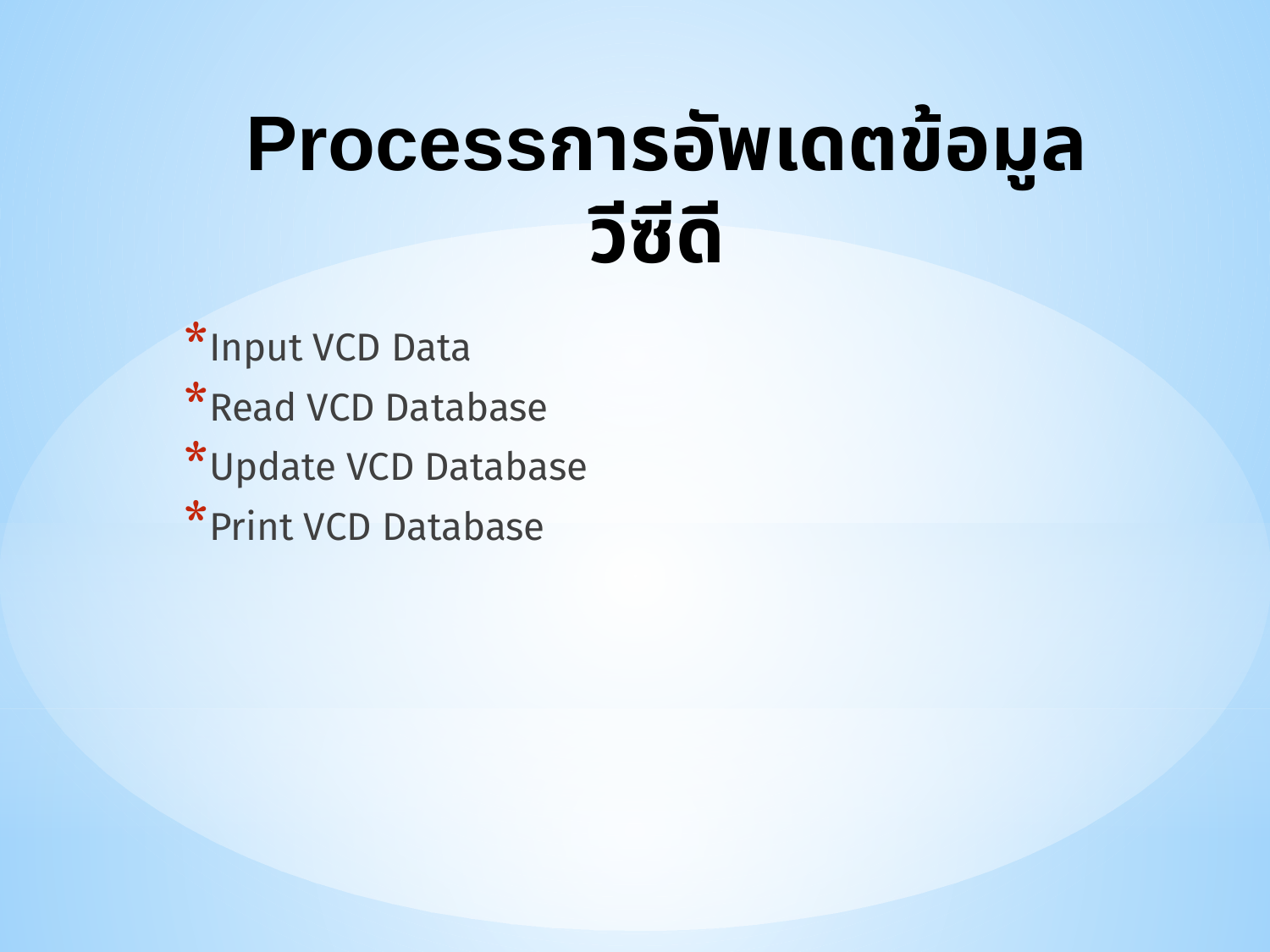

# Processการอัพเดตข้อมูลวีซีดี
Input VCD Data
Read VCD Database
Update VCD Database
Print VCD Database